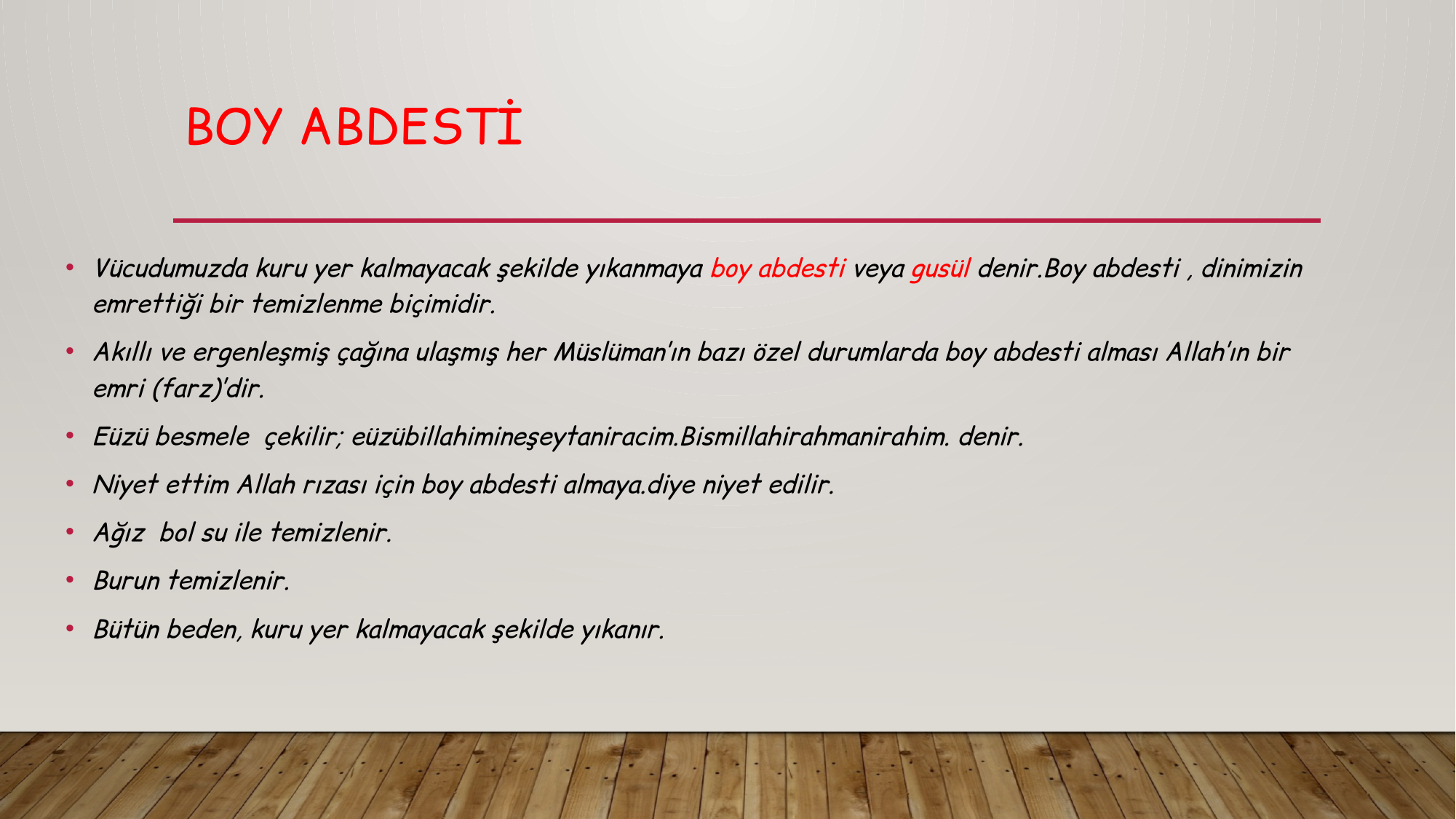

# BOY ABDESTİ
Vücudumuzda kuru yer kalmayacak şekilde yıkanmaya boy abdesti veya gusül denir.Boy abdesti , dinimizin emrettiği bir temizlenme biçimidir.
Akıllı ve ergenleşmiş çağına ulaşmış her Müslüman’ın bazı özel durumlarda boy abdesti alması Allah’ın bir emri (farz)’dir.
Eüzü besmele  çekilir; eüzübillahimineşeytaniracim.Bismillahirahmanirahim. denir.
Niyet ettim Allah rızası için boy abdesti almaya.diye niyet edilir.
Ağız  bol su ile temizlenir.
Burun temizlenir.
Bütün beden, kuru yer kalmayacak şekilde yıkanır.